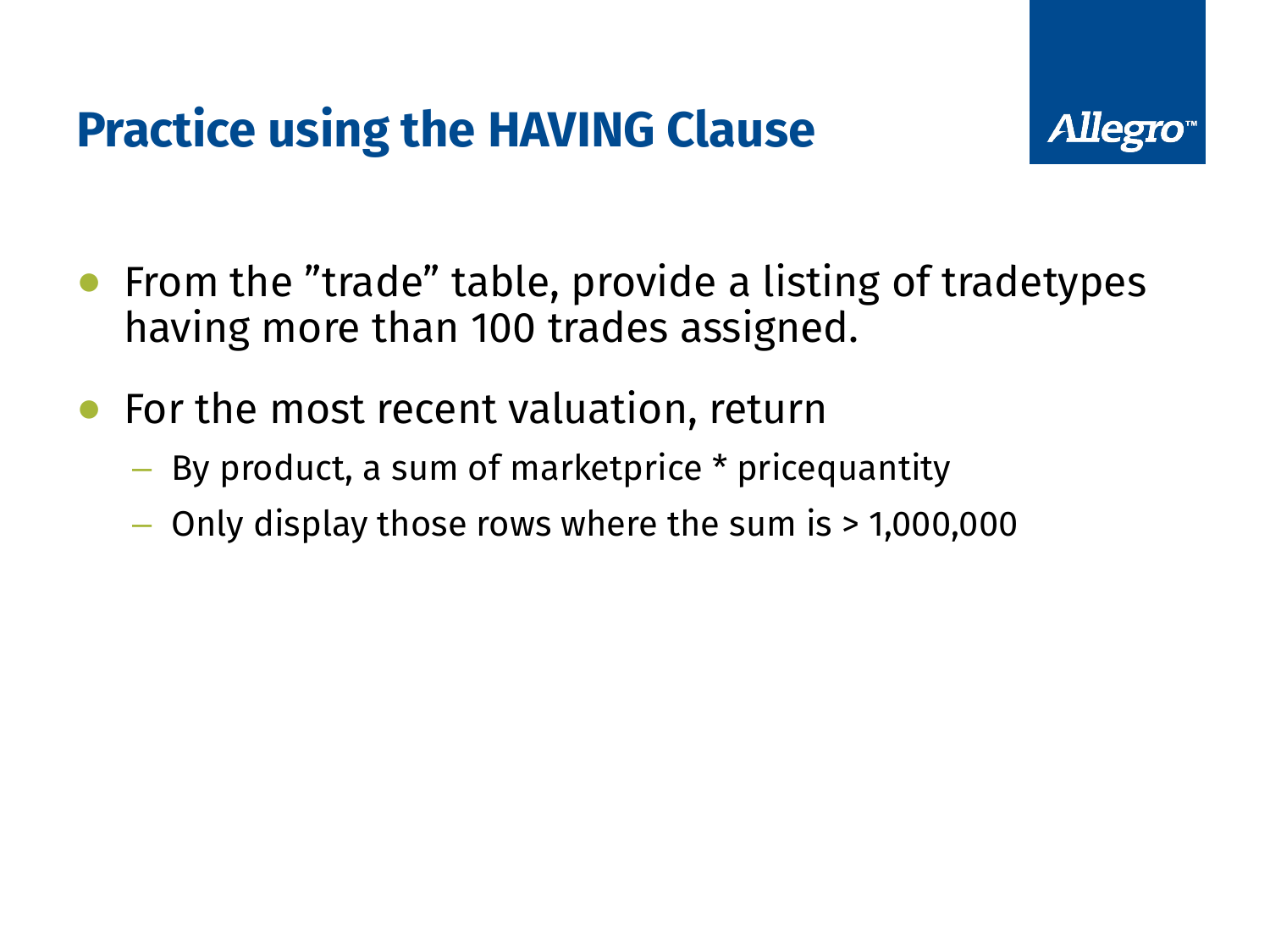

# Practice using the HAVING Clause

From the ”trade” table, provide a listing of tradetypes having more than 100 trades assigned.
For the most recent valuation, return
By product, a sum of marketprice * pricequantity
Only display those rows where the sum is > 1,000,000